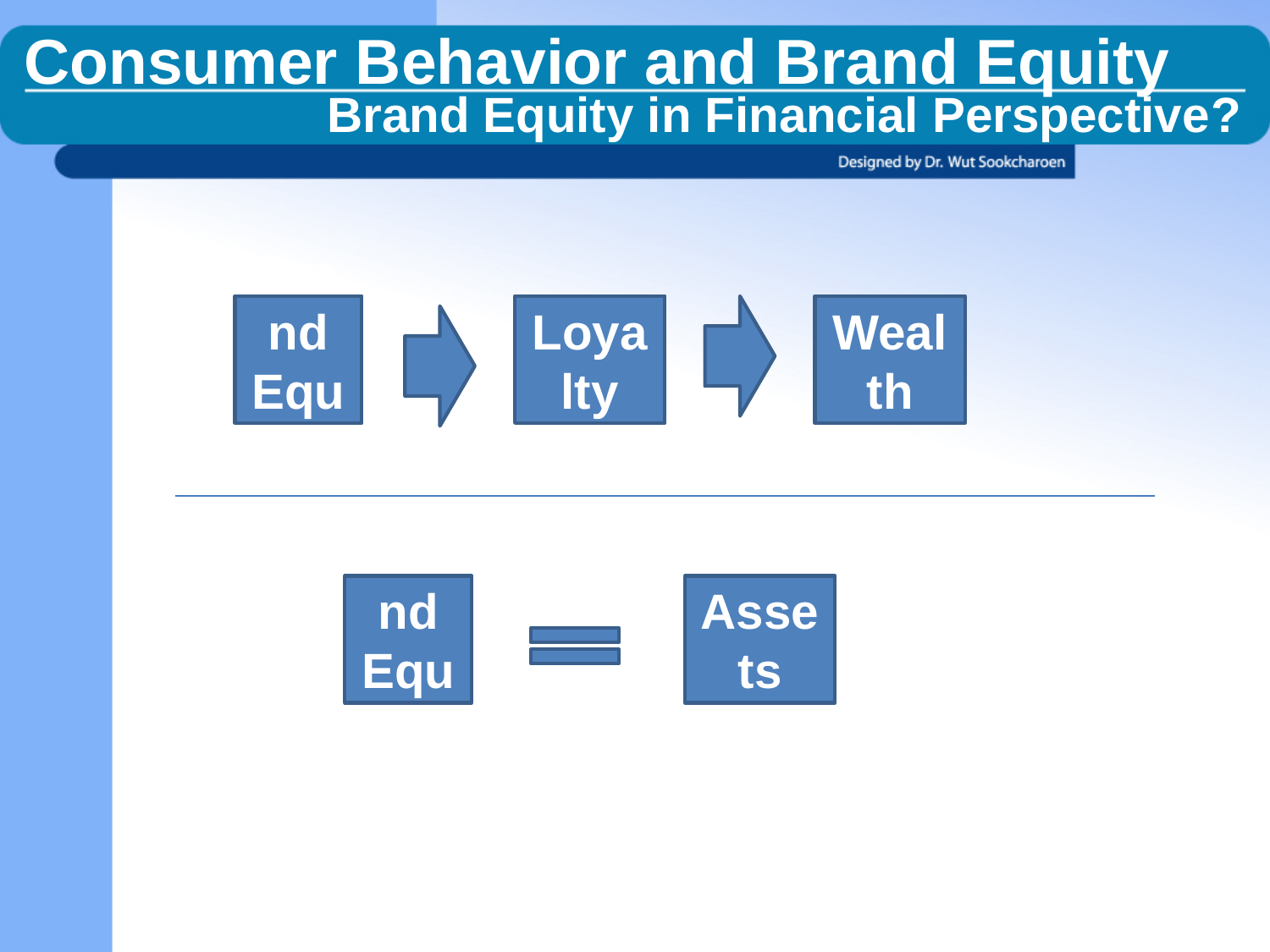

Consumer Behavior and Brand Equity
Brand Equity in Financial Perspective?
Brand Equity
Loyalty

Wealth

Brand Equity
Assets